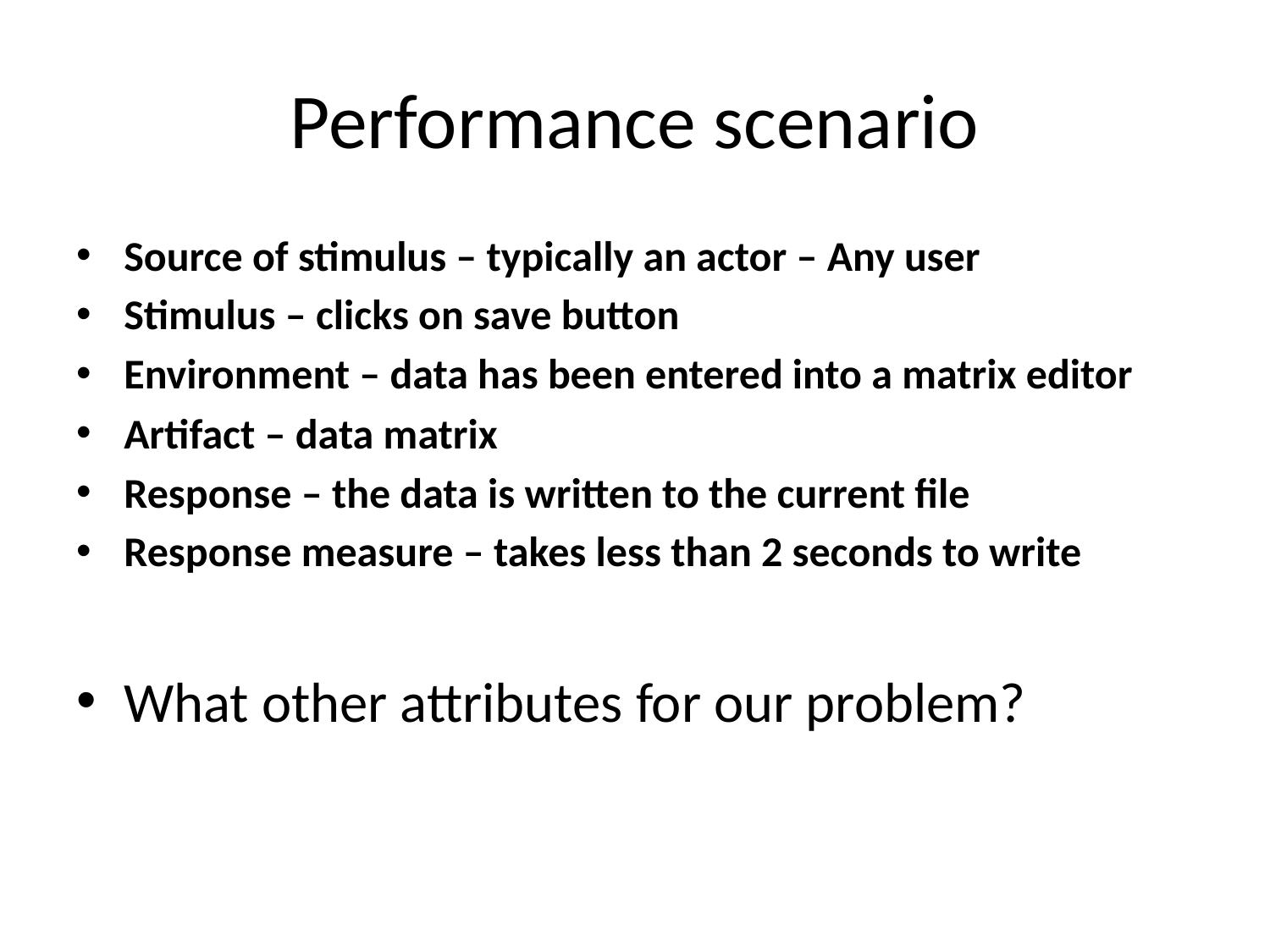

# Performance scenario
Source of stimulus – typically an actor – Any user
Stimulus – clicks on save button
Environment – data has been entered into a matrix editor
Artifact – data matrix
Response – the data is written to the current file
Response measure – takes less than 2 seconds to write

What other attributes for our problem?